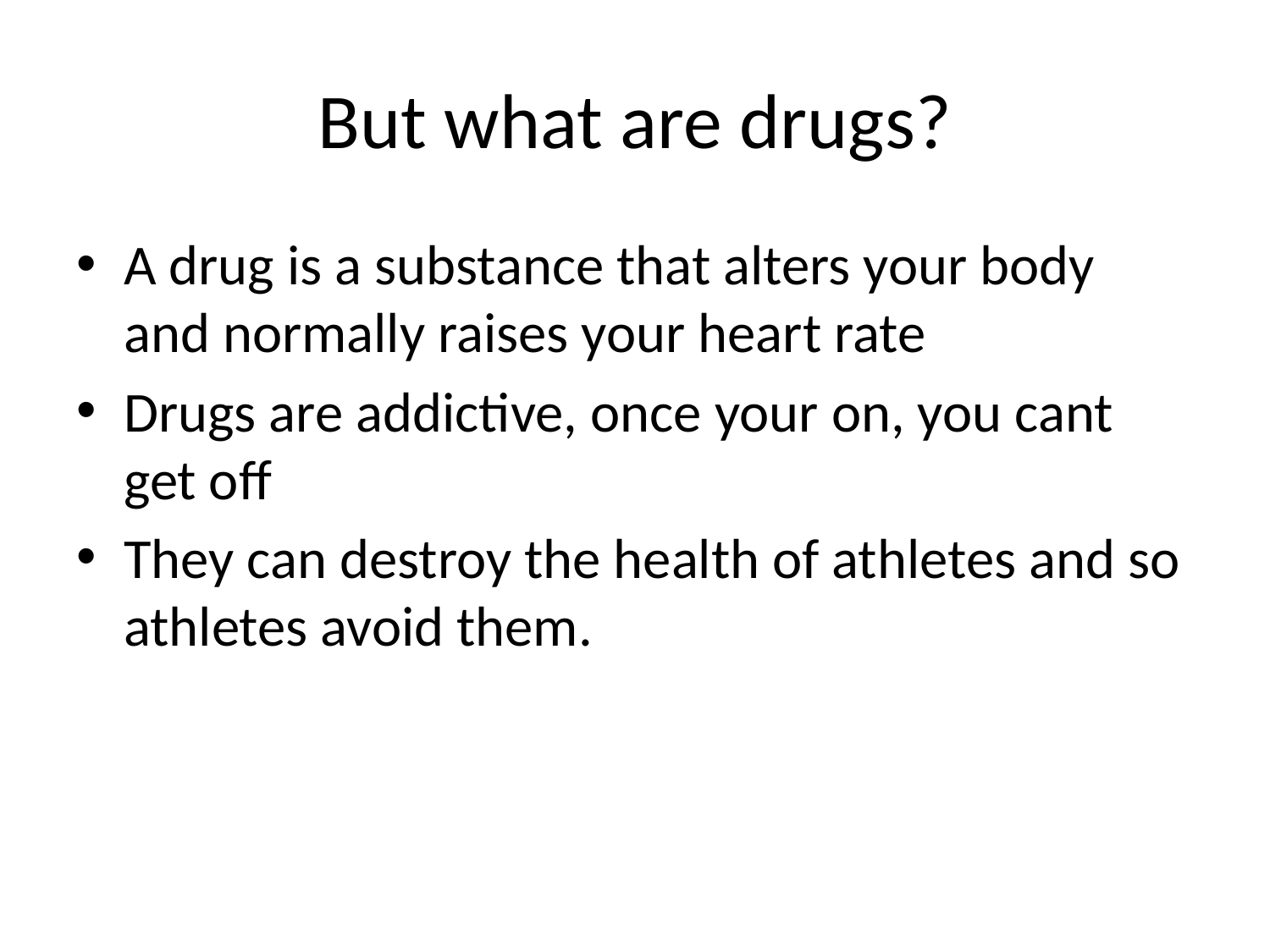

# But what are drugs?
A drug is a substance that alters your body and normally raises your heart rate
Drugs are addictive, once your on, you cant get off
They can destroy the health of athletes and so athletes avoid them.